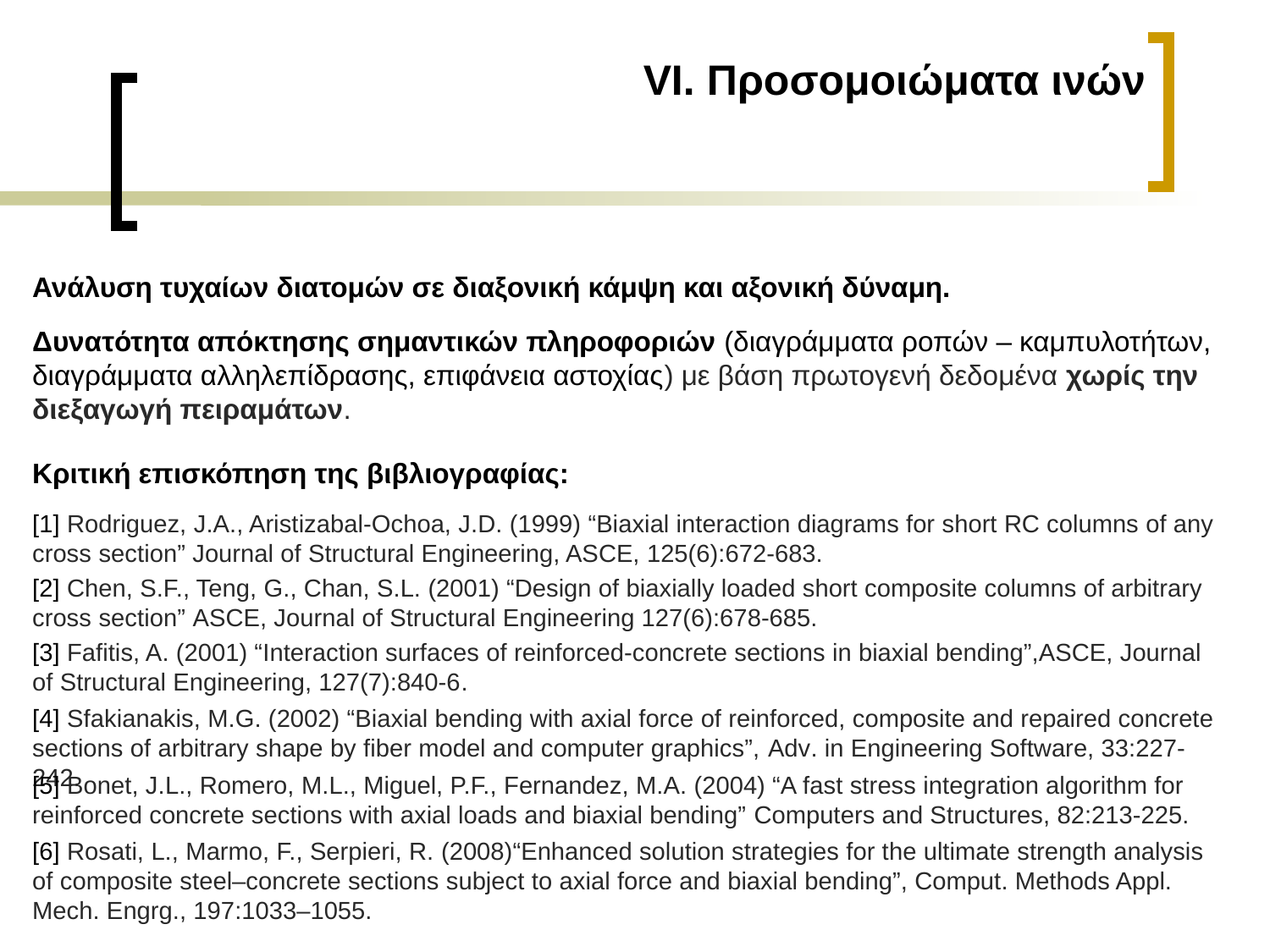

VI. Προσομοιώματα ινών
Ανάλυση τυχαίων διατομών σε διαξονική κάμψη και αξονική δύναμη.
Δυνατότητα απόκτησης σημαντικών πληροφοριών (διαγράμματα ροπών – καμπυλοτήτων, διαγράμματα αλληλεπίδρασης, επιφάνεια αστοχίας) με βάση πρωτογενή δεδομένα χωρίς την διεξαγωγή πειραμάτων.
Κριτική επισκόπηση της βιβλιογραφίας:
[1] Rodriguez, J.A., Aristizabal-Ochoa, J.D. (1999) “Biaxial interaction diagrams for short RC columns of any cross section” Journal of Structural Engineering, ASCE, 125(6):672-683.
[2] Chen, S.F., Teng, G., Chan, S.L. (2001) “Design of biaxially loaded short composite columns of arbitrary cross section” ASCE, Journal of Structural Engineering 127(6):678-685.
[3] Fafitis, A. (2001) “Interaction surfaces of reinforced-concrete sections in biaxial bending”,ASCE, Journal of Structural Engineering, 127(7):840-6.
[4] Sfakianakis, M.G. (2002) “Biaxial bending with axial force of reinforced, composite and repaired concrete sections of arbitrary shape by fiber model and computer graphics”, Adv. in Engineering Software, 33:227-242.
[5] Bonet, J.L., Romero, M.L., Miguel, P.F., Fernandez, M.A. (2004) “A fast stress integration algorithm for reinforced concrete sections with axial loads and biaxial bending” Computers and Structures, 82:213-225.
[6] Rosati, L., Marmo, F., Serpieri, R. (2008)“Enhanced solution strategies for the ultimate strength analysis of composite steel–concrete sections subject to axial force and biaxial bending”, Comput. Methods Appl. Mech. Engrg., 197:1033–1055.